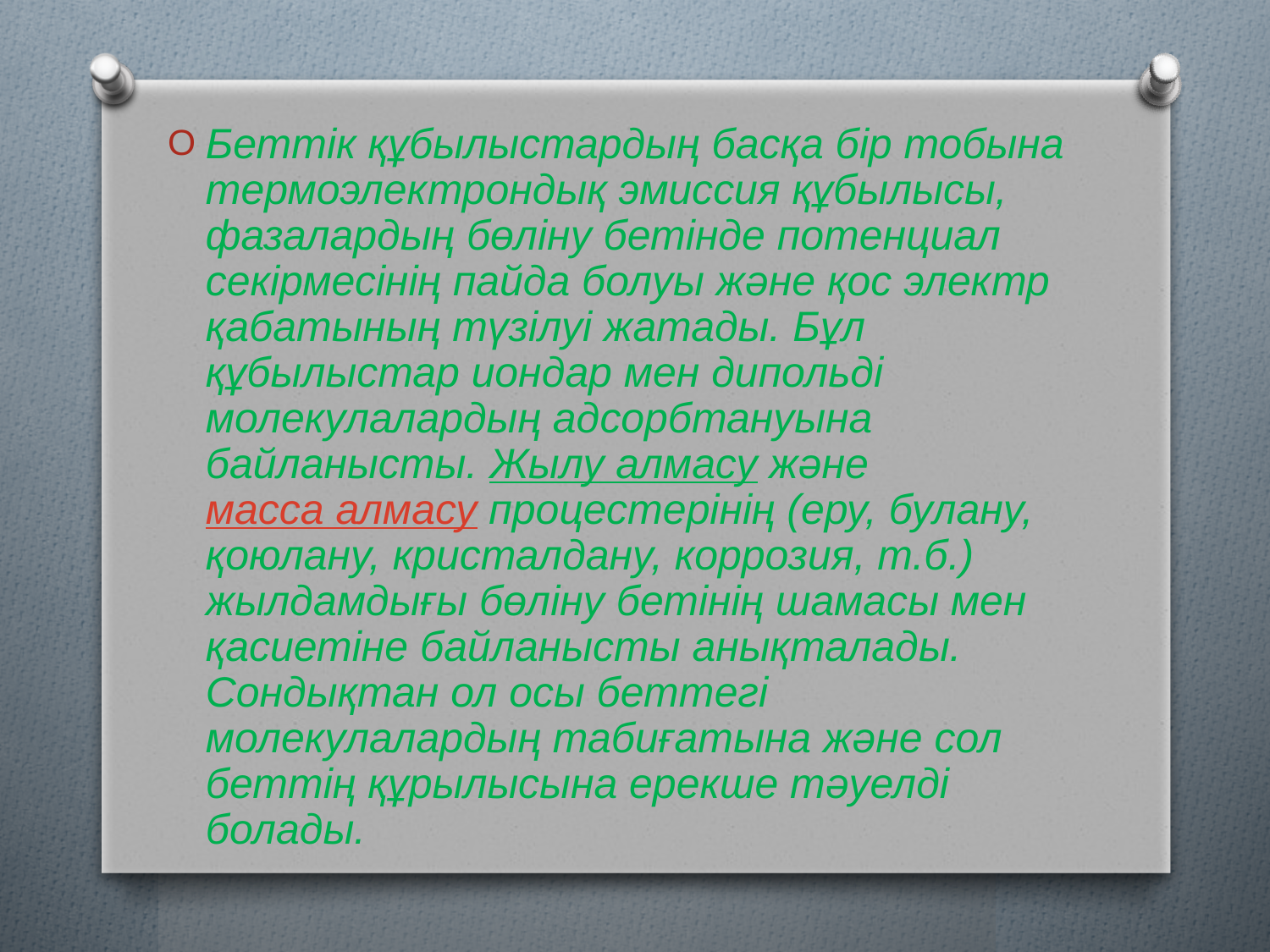

Беттік құбылыстардың басқа бір тобына термоэлектрондық эмиссия құбылысы, фазалардың бөліну бетінде потенциал секірмесінің пайда болуы және қос электр қабатының түзілуі жатады. Бұл құбылыстар иондар мен дипольді молекулалардың адсорбтануына байланысты. Жылу алмасу және масса алмасу процестерінің (еру, булану, қоюлану, кристалдану, коррозия, т.б.) жылдамдығы бөліну бетінің шамасы мен қасиетіне байланысты анықталады. Сондықтан ол осы беттегі молекулалардың табиғатына және сол беттің құрылысына ерекше тәуелді болады.